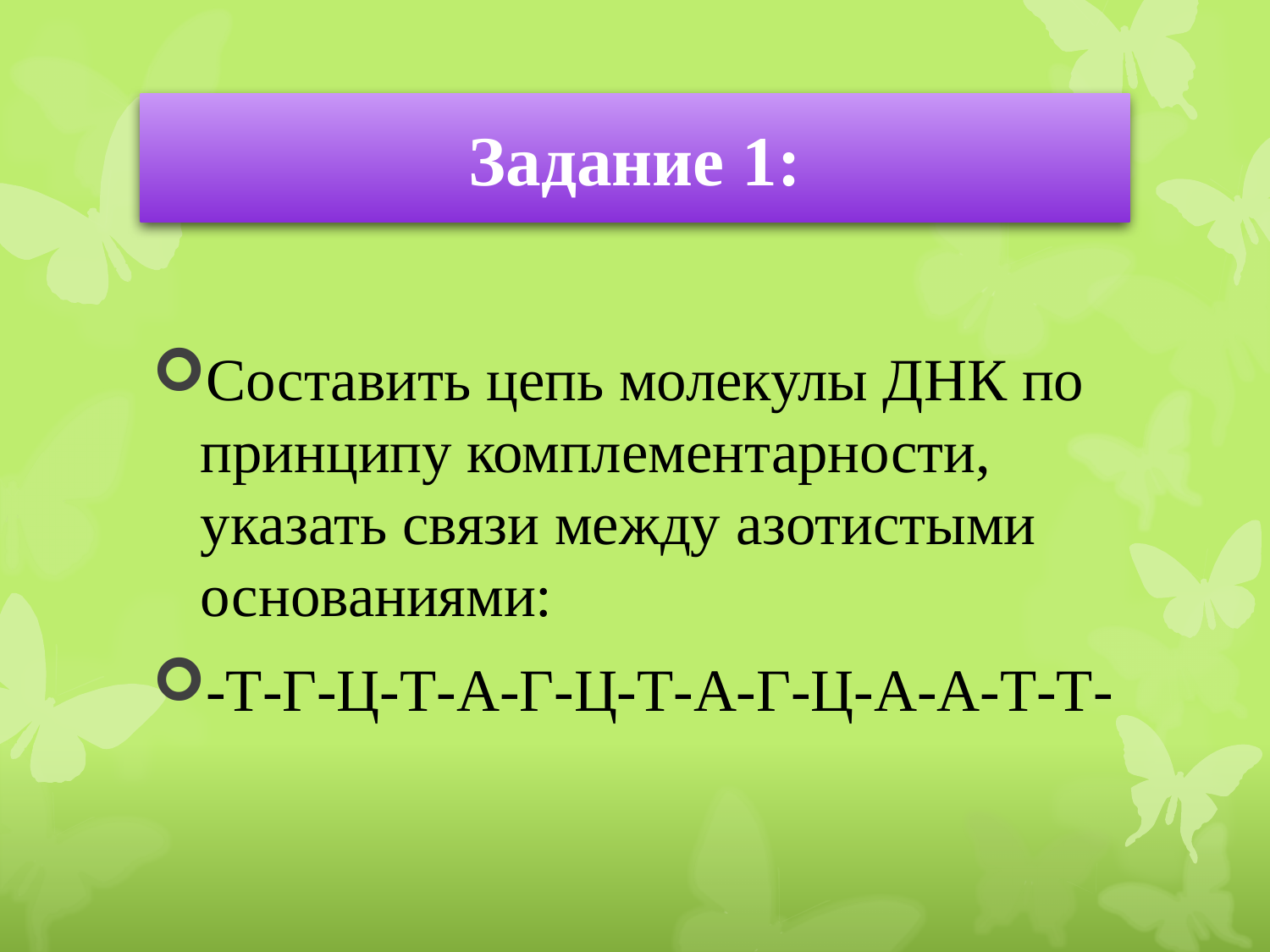

# Задание 1:
Составить цепь молекулы ДНК по принципу комплементарности, указать связи между азотистыми основаниями:
-Т-Г-Ц-Т-А-Г-Ц-Т-А-Г-Ц-А-А-Т-Т-